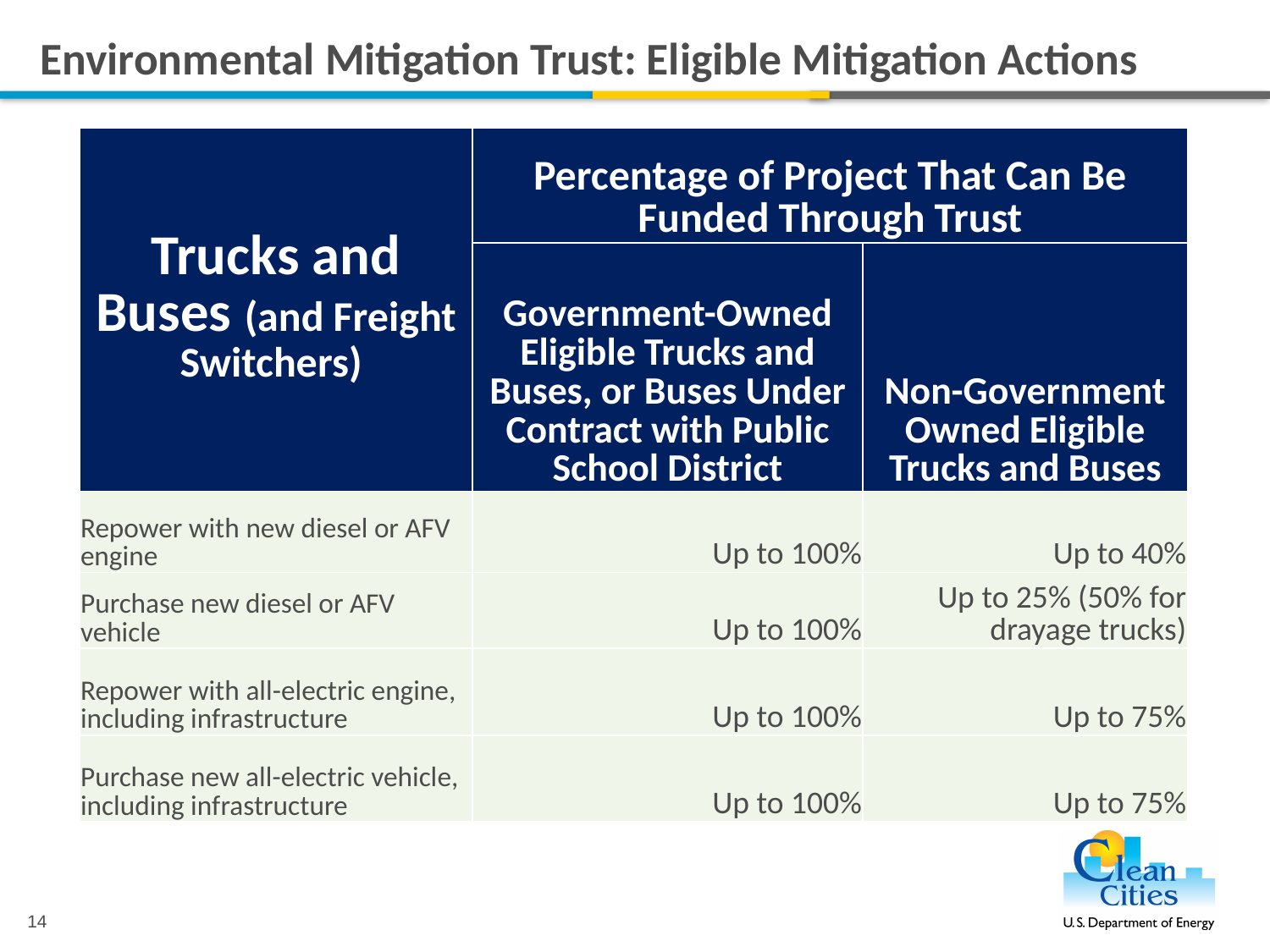

# Environmental Mitigation Trust: Eligible Mitigation Actions
| Trucks and Buses (and Freight Switchers) | Percentage of Project That Can Be Funded Through Trust |  |
| --- | --- | --- |
|  | Government-Owned Eligible Trucks and Buses, or Buses Under Contract with Public School District | Non-Government Owned Eligible Trucks and Buses |
| Repower with new diesel or AFV engine | Up to 100% | Up to 40% |
| Purchase new diesel or AFV vehicle | Up to 100% | Up to 25% (50% for drayage trucks) |
| Repower with all-electric engine, including infrastructure | Up to 100% | Up to 75% |
| Purchase new all-electric vehicle, including infrastructure | Up to 100% | Up to 75% |